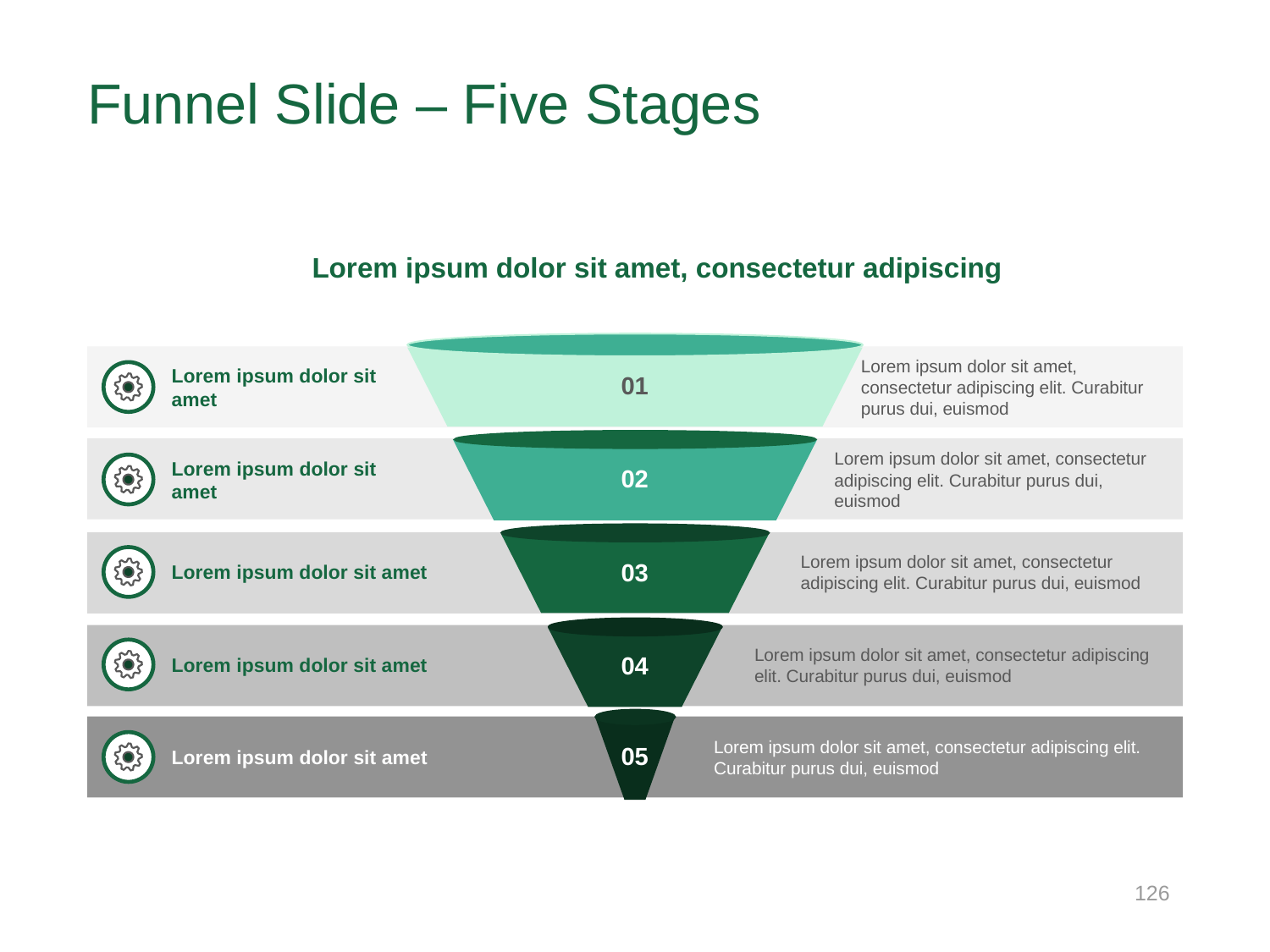

# Funnel Slide – Five Stages
Lorem ipsum dolor sit amet, consectetur adipiscing

Lorem ipsum dolor sit amet
Lorem ipsum dolor sit amet, consectetur adipiscing elit. Curabitur purus dui, euismod

01

Lorem ipsum dolor sit amet
Lorem ipsum dolor sit amet, consectetur adipiscing elit. Curabitur purus dui, euismod

02

Lorem ipsum dolor sit amet
Lorem ipsum dolor sit amet, consectetur adipiscing elit. Curabitur purus dui, euismod

03

Lorem ipsum dolor sit amet
Lorem ipsum dolor sit amet, consectetur adipiscing elit. Curabitur purus dui, euismod

04

Lorem ipsum dolor sit amet
Lorem ipsum dolor sit amet, consectetur adipiscing elit. Curabitur purus dui, euismod

05
126